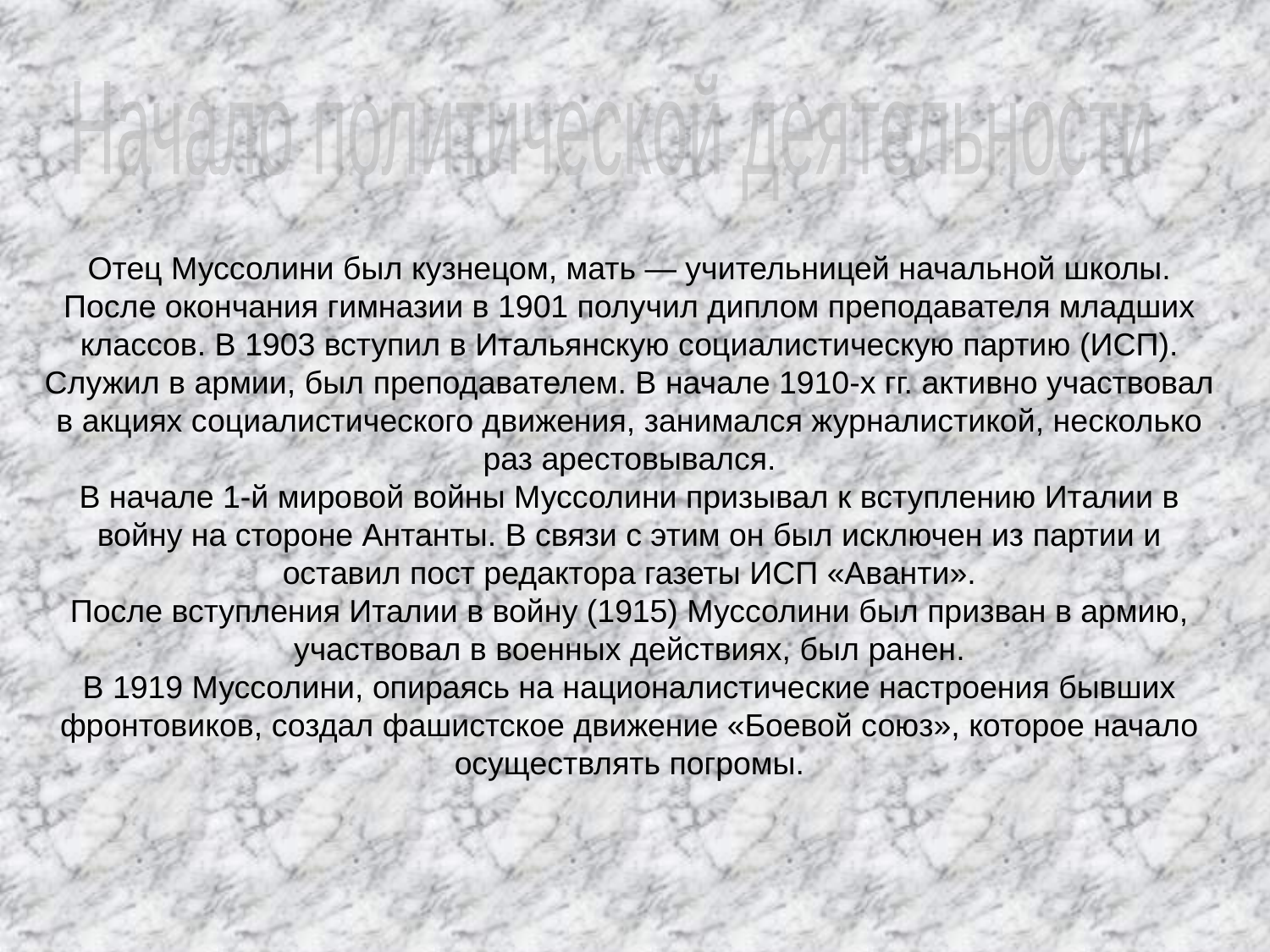

Начало политической деятельности
Отец Муссолини был кузнецом, мать — учительницей начальной школы. После окончания гимназии в 1901 получил диплом преподавателя младших классов. В 1903 вступил в Итальянскую социалистическую партию (ИСП). Служил в армии, был преподавателем. В начале 1910-х гг. активно участвовал в акциях социалистического движения, занимался журналистикой, несколько раз арестовывался.
В начале 1-й мировой войны Муссолини призывал к вступлению Италии в войну на стороне Антанты. В связи с этим он был исключен из партии и оставил пост редактора газеты ИСП «Аванти».
После вступления Италии в войну (1915) Муссолини был призван в армию, участвовал в военных действиях, был ранен.
В 1919 Муссолини, опираясь на националистические настроения бывших фронтовиков, создал фашистское движение «Боевой союз», которое начало осуществлять погромы.